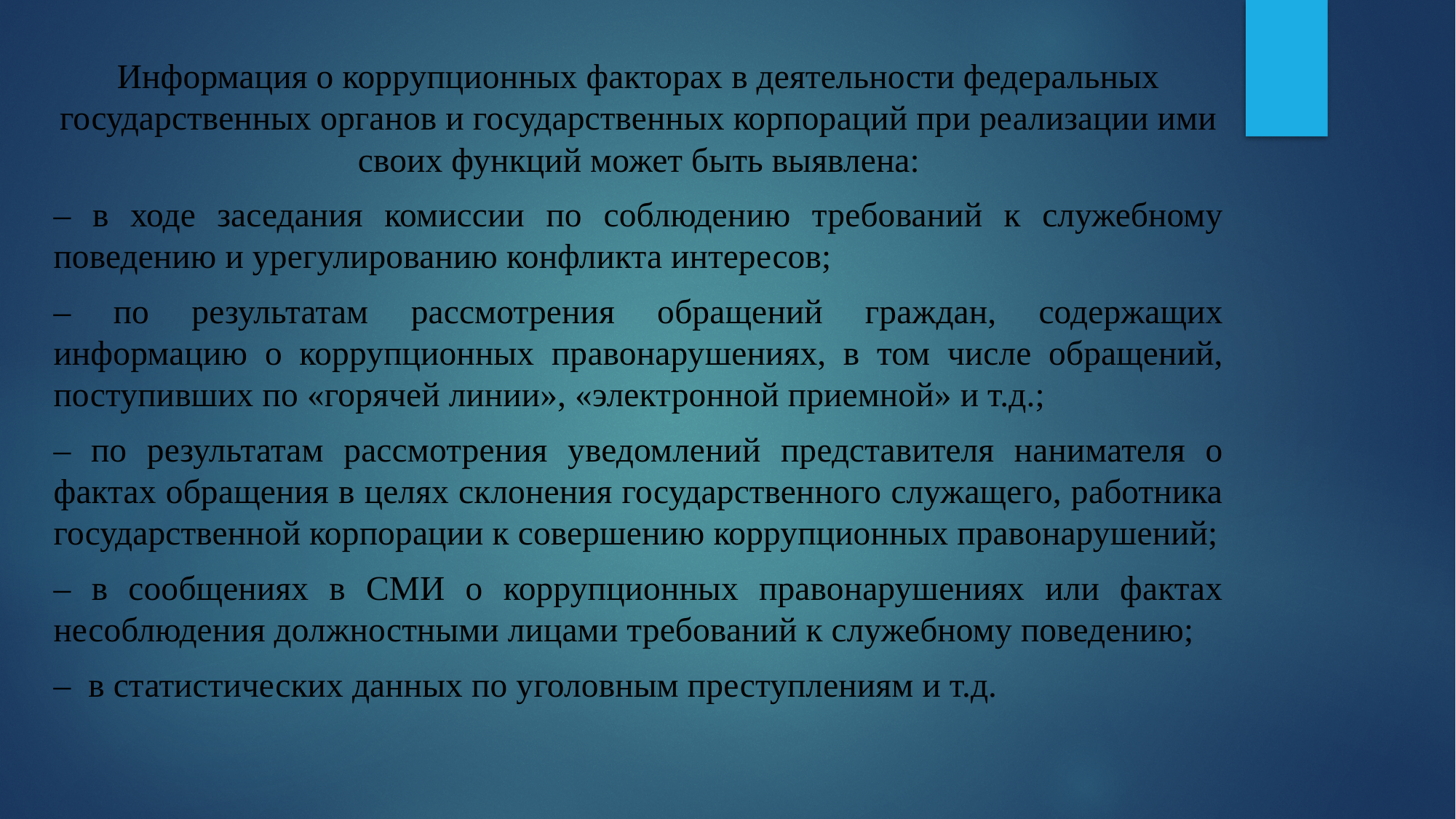

Информация о коррупционных факторах в деятельности федеральных государственных органов и государственных корпораций при реализации ими своих функций может быть выявлена:
– в ходе заседания комиссии по соблюдению требований к служебному поведению и урегулированию конфликта интересов;
– по результатам рассмотрения обращений граждан, содержащих информацию о коррупционных правонарушениях, в том числе обращений, поступивших по «горячей линии», «электронной приемной» и т.д.;
– по результатам рассмотрения уведомлений представителя нанимателя о фактах обращения в целях склонения государственного служащего, работника государственной корпорации к совершению коррупционных правонарушений;
– в сообщениях в СМИ о коррупционных правонарушениях или фактах несоблюдения должностными лицами требований к служебному поведению;
–  в статистических данных по уголовным преступлениям и т.д.